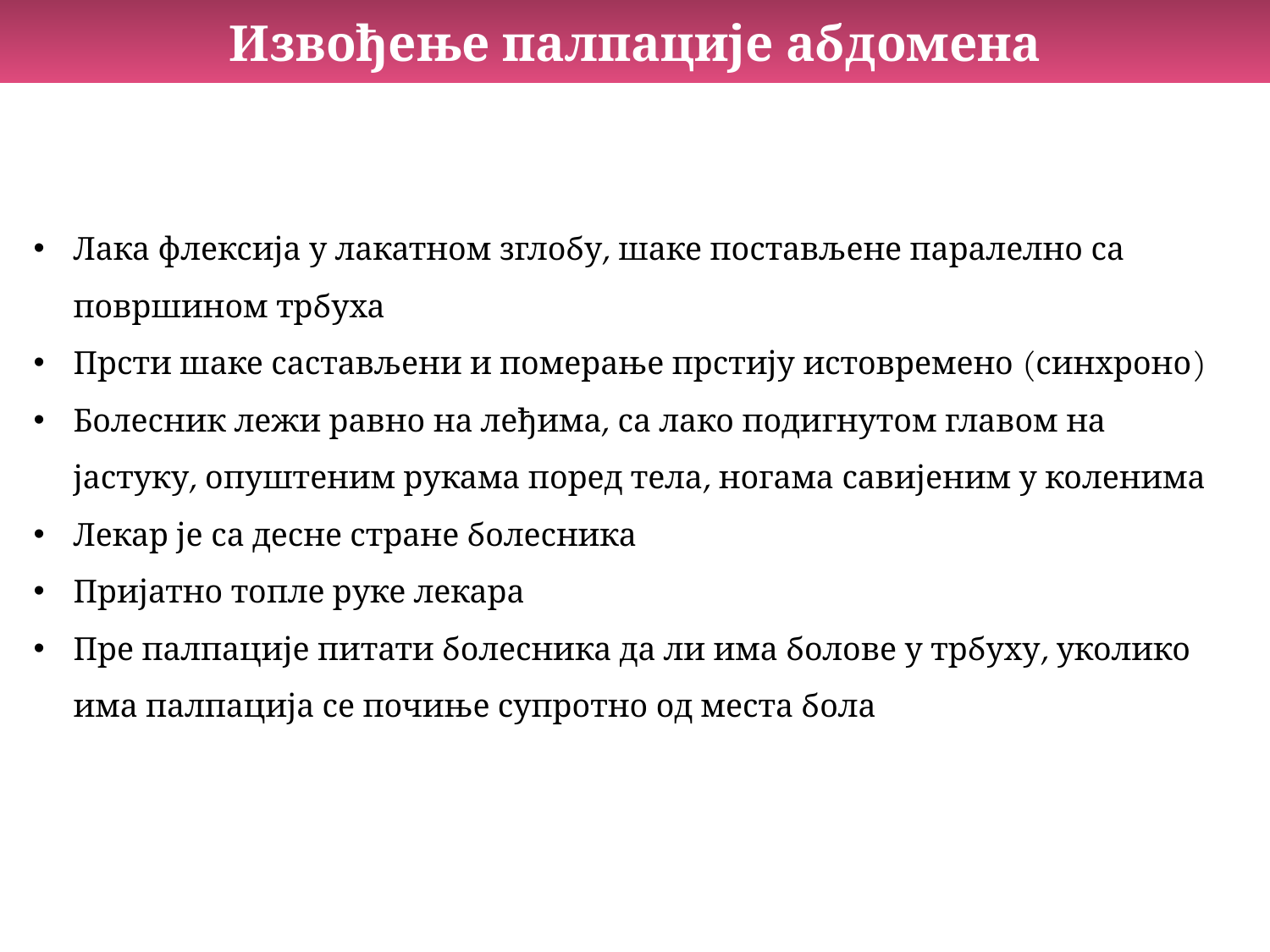

Извођење палпације абдомена

Лака флексија у лакатном зглобу, шаке постављене паралелно са површином трбуха
Прсти шаке састављени и померање прстију истовремено (синхроно)
Болесник лежи равно на леђима, са лако подигнутом главом на јастуку, опуштеним рукама поред тела, ногама савијеним у коленима
Лекар је са десне стране болесника
Пријатно топле руке лекара
Пре палпације питати болесника да ли има болове у трбуху, уколико има палпација се почиње супротно од места бола